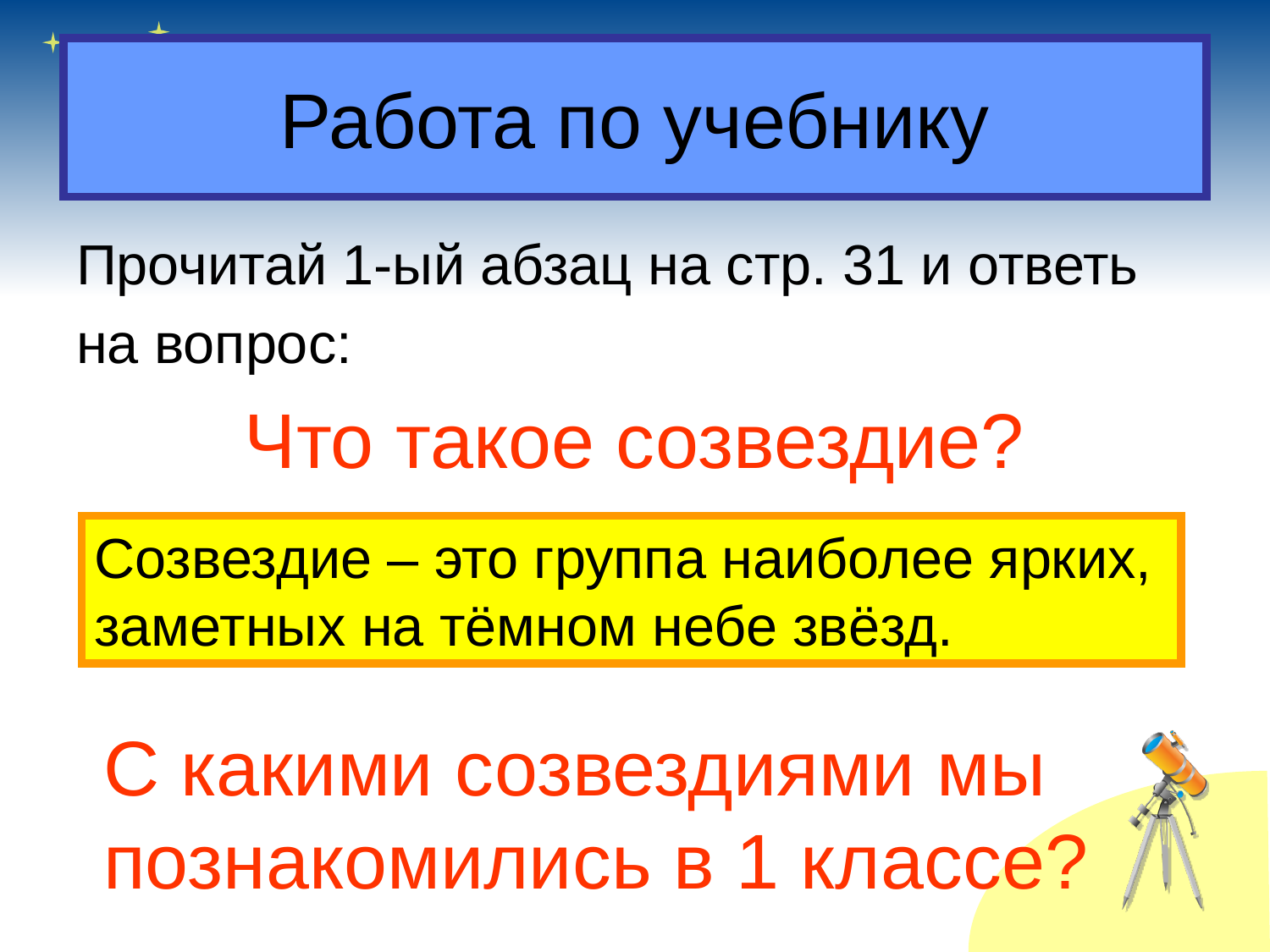

# Работа по учебнику
Прочитай 1-ый абзац на стр. 31 и ответь
на вопрос:
Что такое созвездие?
Созвездие – это группа наиболее ярких,
заметных на тёмном небе звёзд.
С какими созвездиями мы
познакомились в 1 классе?